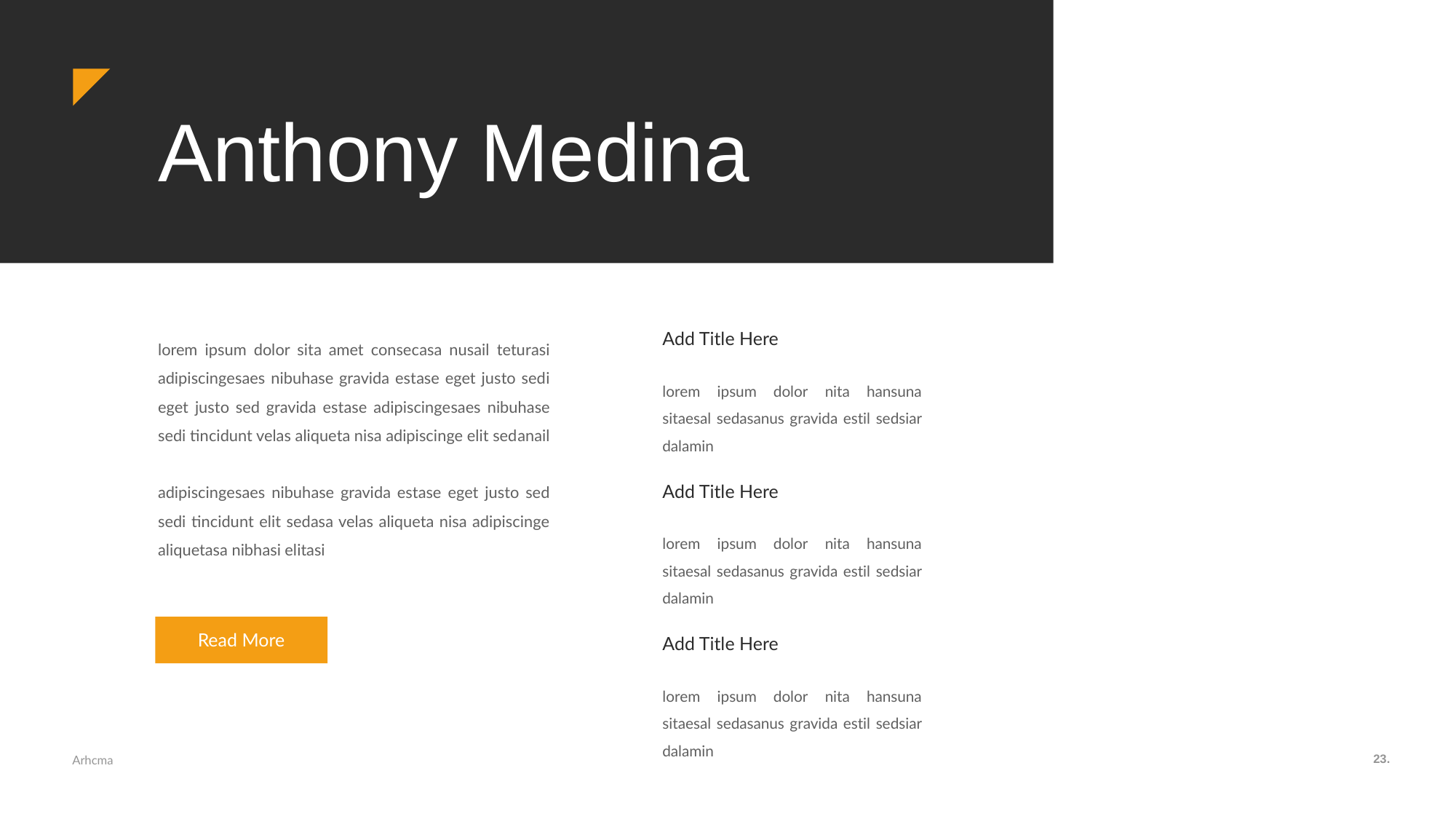

Anthony Medina
lorem ipsum dolor sita amet consecasa nusail teturasi adipiscingesaes nibuhase gravida estase eget justo sedi eget justo sed gravida estase adipiscingesaes nibuhase sedi tincidunt velas aliqueta nisa adipiscinge elit sedanail

adipiscingesaes nibuhase gravida estase eget justo sed sedi tincidunt elit sedasa velas aliqueta nisa adipiscinge aliquetasa nibhasi elitasi
Add Title Here
lorem ipsum dolor nita hansuna sitaesal sedasanus gravida estil sedsiar dalamin
Add Title Here
lorem ipsum dolor nita hansuna sitaesal sedasanus gravida estil sedsiar dalamin

Read More
Add Title Here
lorem ipsum dolor nita hansuna sitaesal sedasanus gravida estil sedsiar dalamin
23.
Arhcma